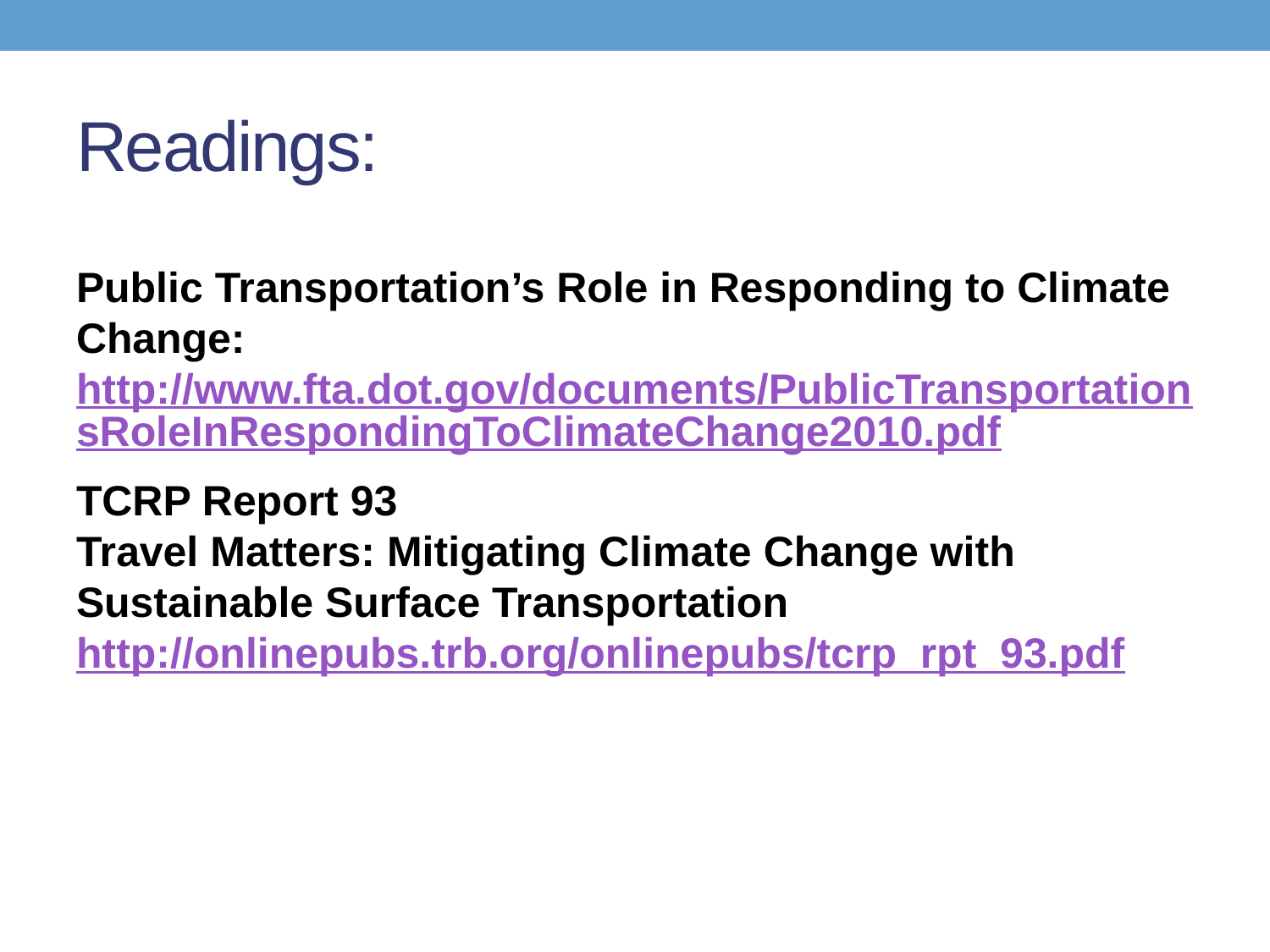

# Readings:
Public Transportation’s Role in Responding to Climate Change:
http://www.fta.dot.gov/documents/PublicTransportationsRoleInRespondingToClimateChange2010.pdf
TCRP Report 93
Travel Matters: Mitigating Climate Change with Sustainable Surface Transportation
http://onlinepubs.trb.org/onlinepubs/tcrp_rpt_93.pdf